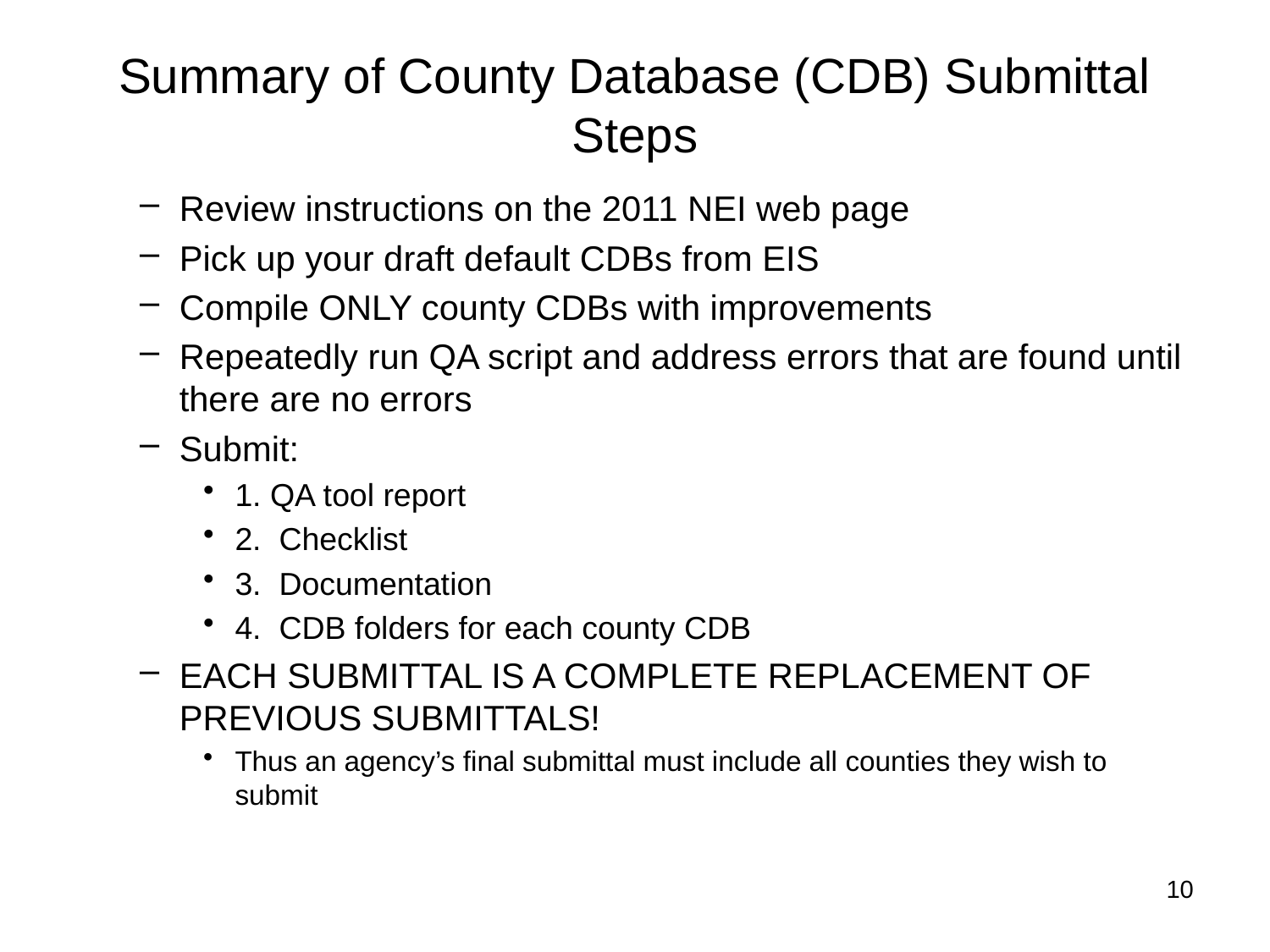

# Summary of County Database (CDB) Submittal Steps
Review instructions on the 2011 NEI web page
Pick up your draft default CDBs from EIS
Compile ONLY county CDBs with improvements
Repeatedly run QA script and address errors that are found until there are no errors
Submit:
1. QA tool report
2.  Checklist
3.  Documentation
4.  CDB folders for each county CDB
EACH SUBMITTAL IS A COMPLETE REPLACEMENT OF PREVIOUS SUBMITTALS!
Thus an agency’s final submittal must include all counties they wish to submit

10